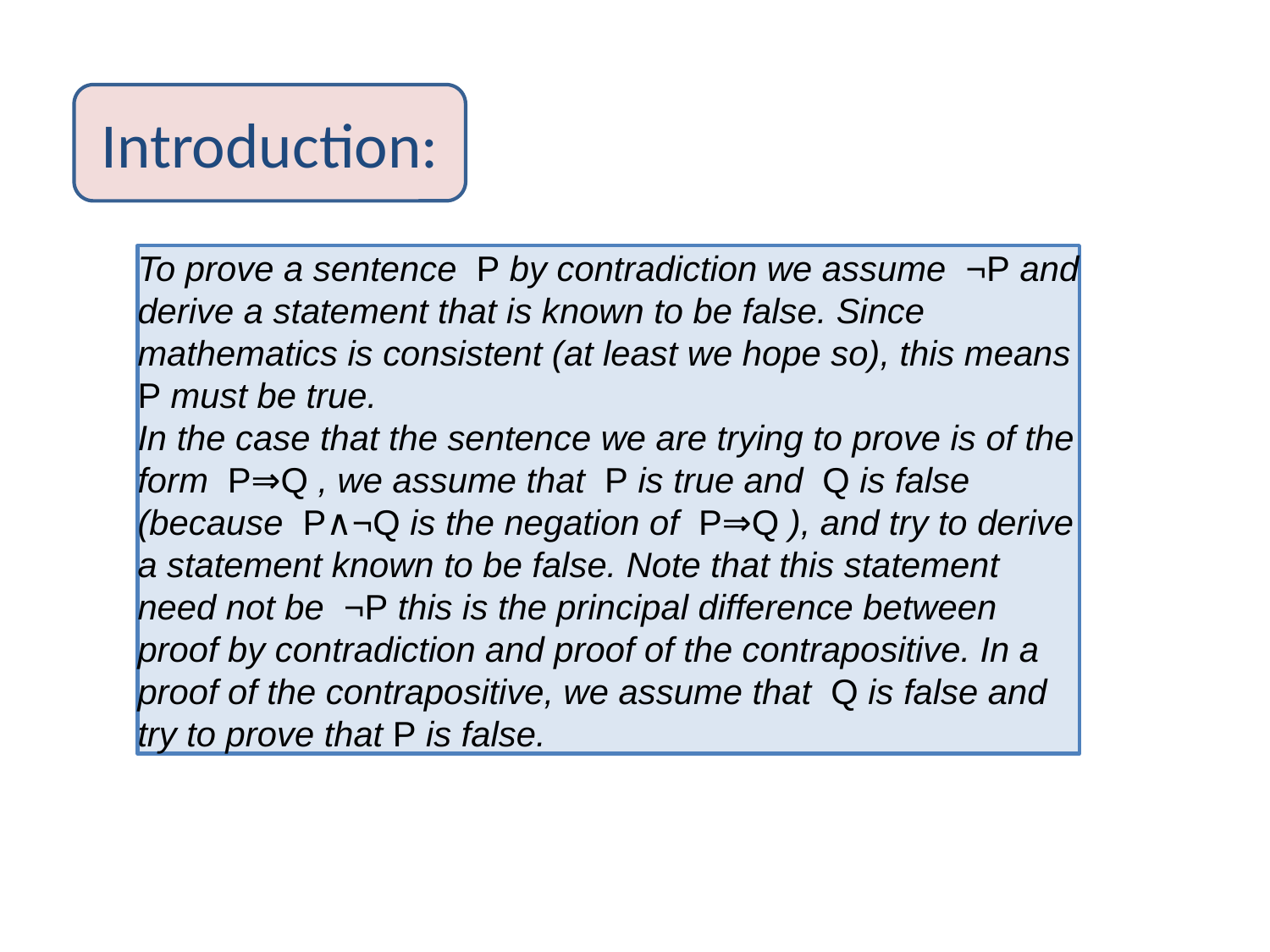

Introduction:
To prove a sentence  P by contradiction we assume  ¬P and derive a statement that is known to be false. Since mathematics is consistent (at least we hope so), this means P must be true.
In the case that the sentence we are trying to prove is of the form  P⇒Q , we assume that  P is true and  Q is false (because  P∧¬Q is the negation of  P⇒Q ), and try to derive a statement known to be false. Note that this statement need not be  ¬P this is the principal difference between proof by contradiction and proof of the contrapositive. In a proof of the contrapositive, we assume that  Q is false and try to prove that P is false.